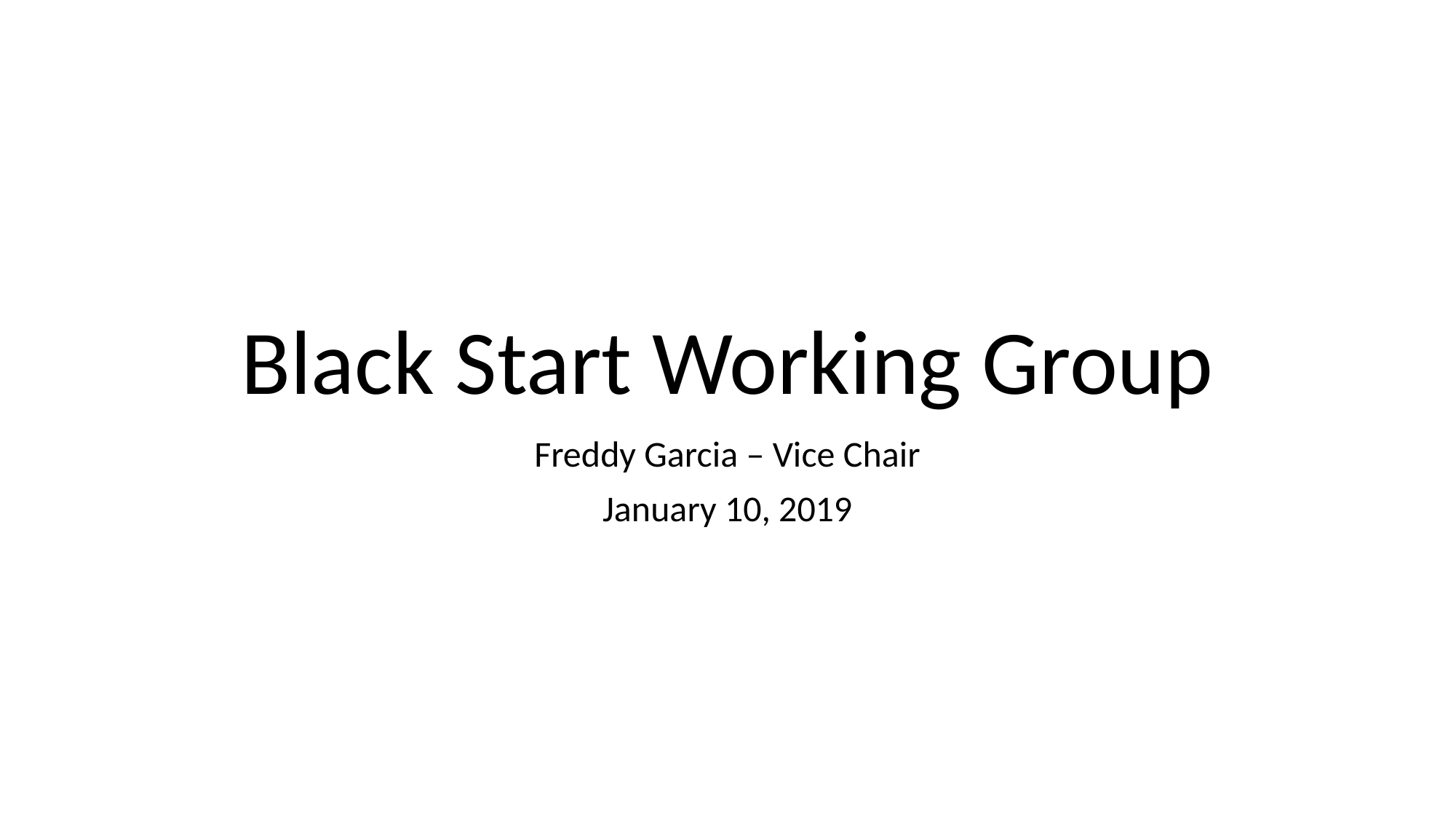

# Black Start Working Group
Freddy Garcia – Vice Chair
January 10, 2019